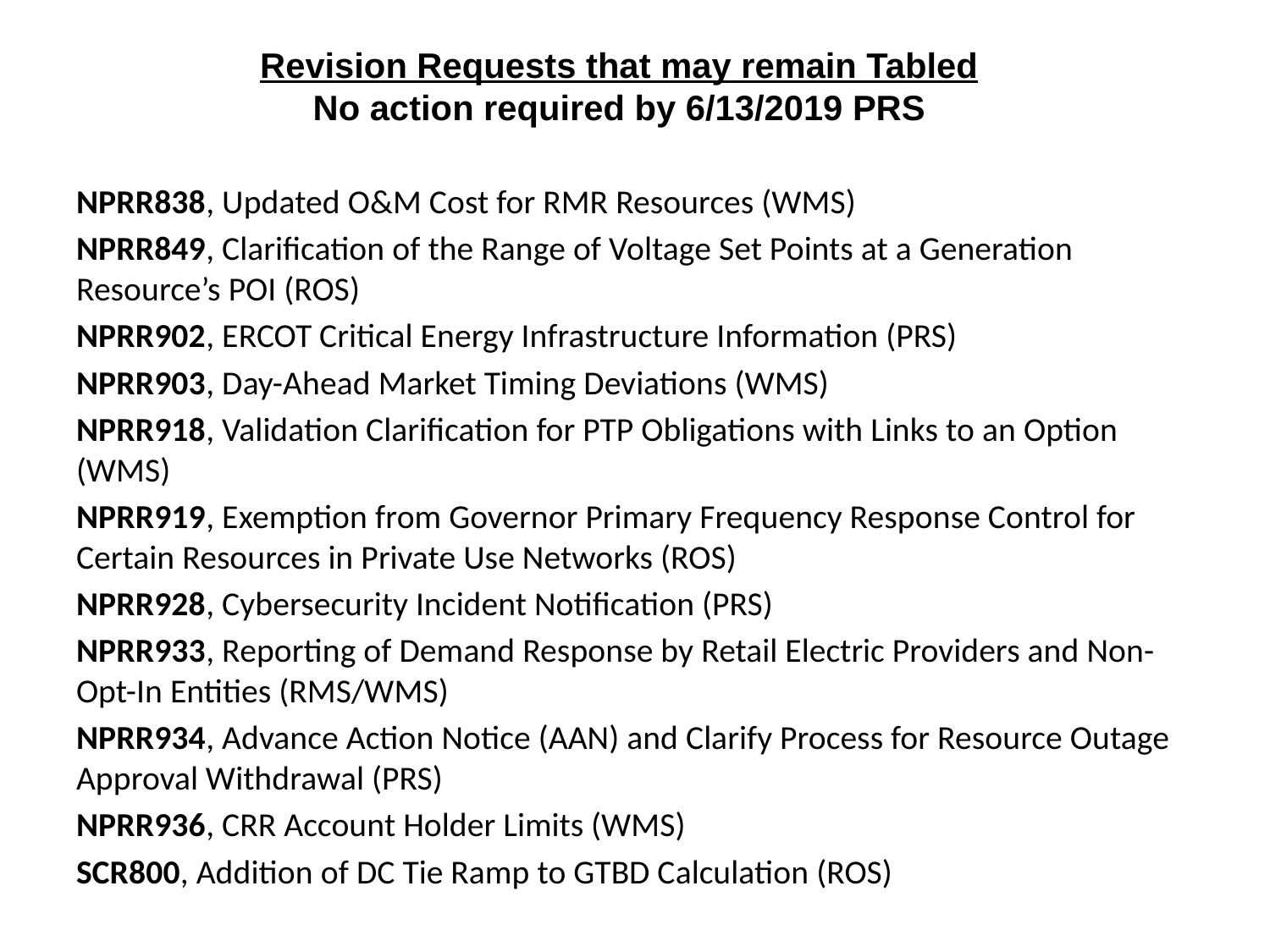

# Revision Requests that may remain Tabled No action required by 6/13/2019 PRS

NPRR838, Updated O&M Cost for RMR Resources (WMS)
NPRR849, Clarification of the Range of Voltage Set Points at a Generation Resource’s POI (ROS)
NPRR902, ERCOT Critical Energy Infrastructure Information (PRS)
NPRR903, Day-Ahead Market Timing Deviations (WMS)
NPRR918, Validation Clarification for PTP Obligations with Links to an Option (WMS)
NPRR919, Exemption from Governor Primary Frequency Response Control for Certain Resources in Private Use Networks (ROS)
NPRR928, Cybersecurity Incident Notification (PRS)
NPRR933, Reporting of Demand Response by Retail Electric Providers and Non-Opt-In Entities (RMS/WMS)
NPRR934, Advance Action Notice (AAN) and Clarify Process for Resource Outage Approval Withdrawal (PRS)
NPRR936, CRR Account Holder Limits (WMS)
SCR800, Addition of DC Tie Ramp to GTBD Calculation (ROS)